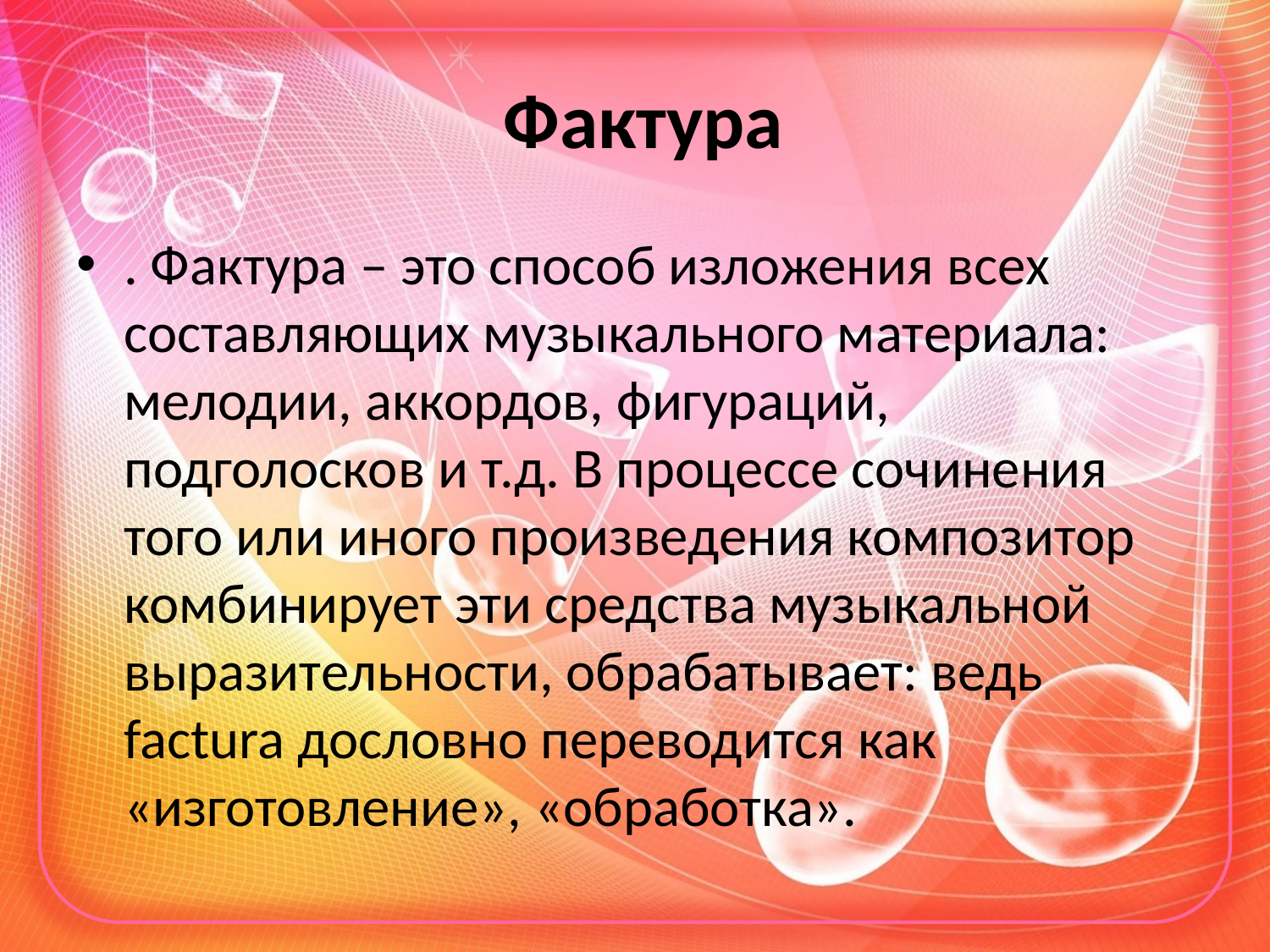

# Фактура
. Фактура – это способ изложения всех составляющих музыкального материала: мелодии, аккордов, фигураций, подголосков и т.д. В процессе сочинения того или иного произведения композитор комбинирует эти средства музыкальной выразительности, обрабатывает: ведь factura дословно переводится как «изготовление», «обработка».